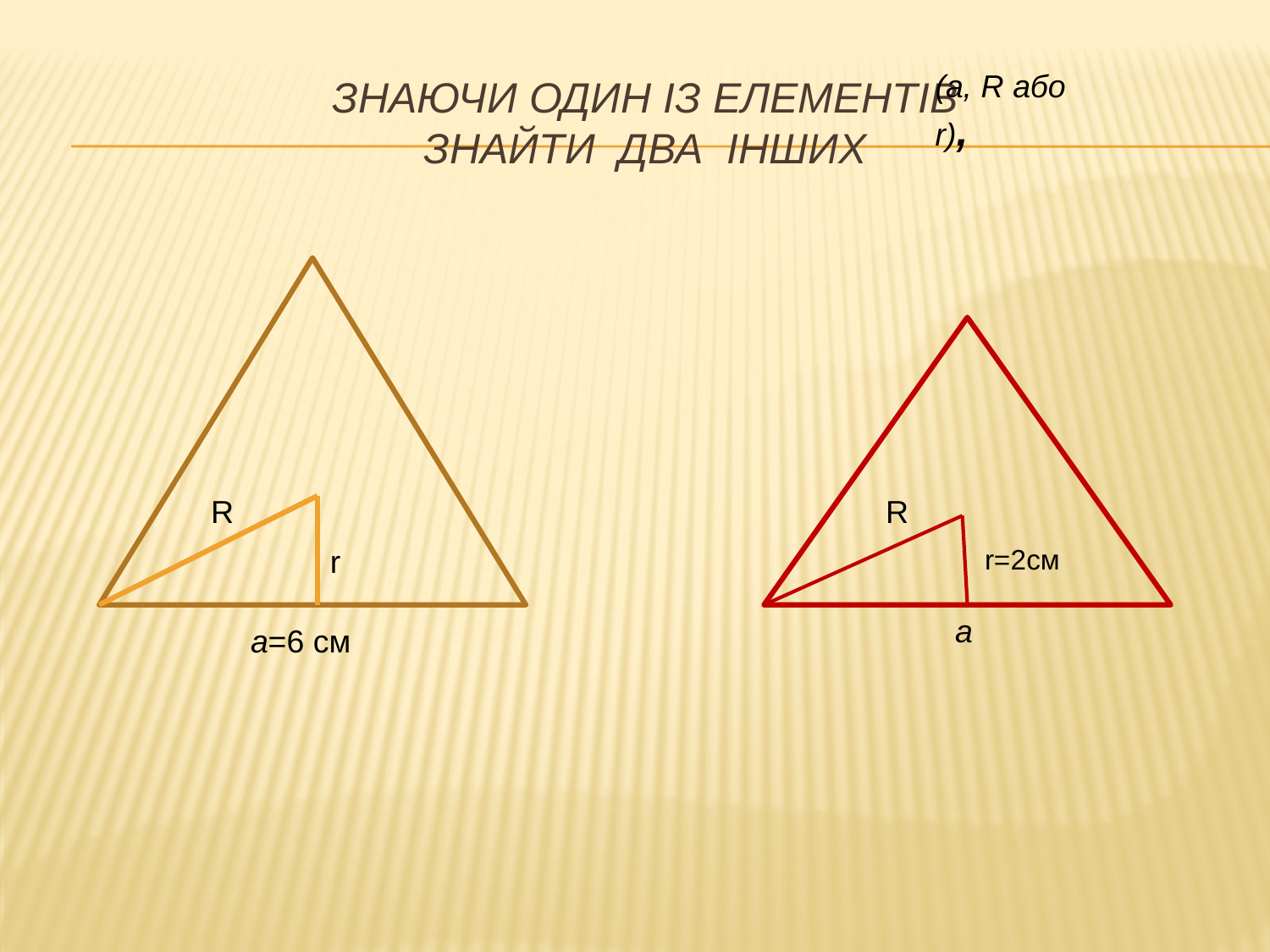

(a, R або r),
# Знаючи один із елементів знайти  два  інших

R
R
r
r=2см
a
a=6 см